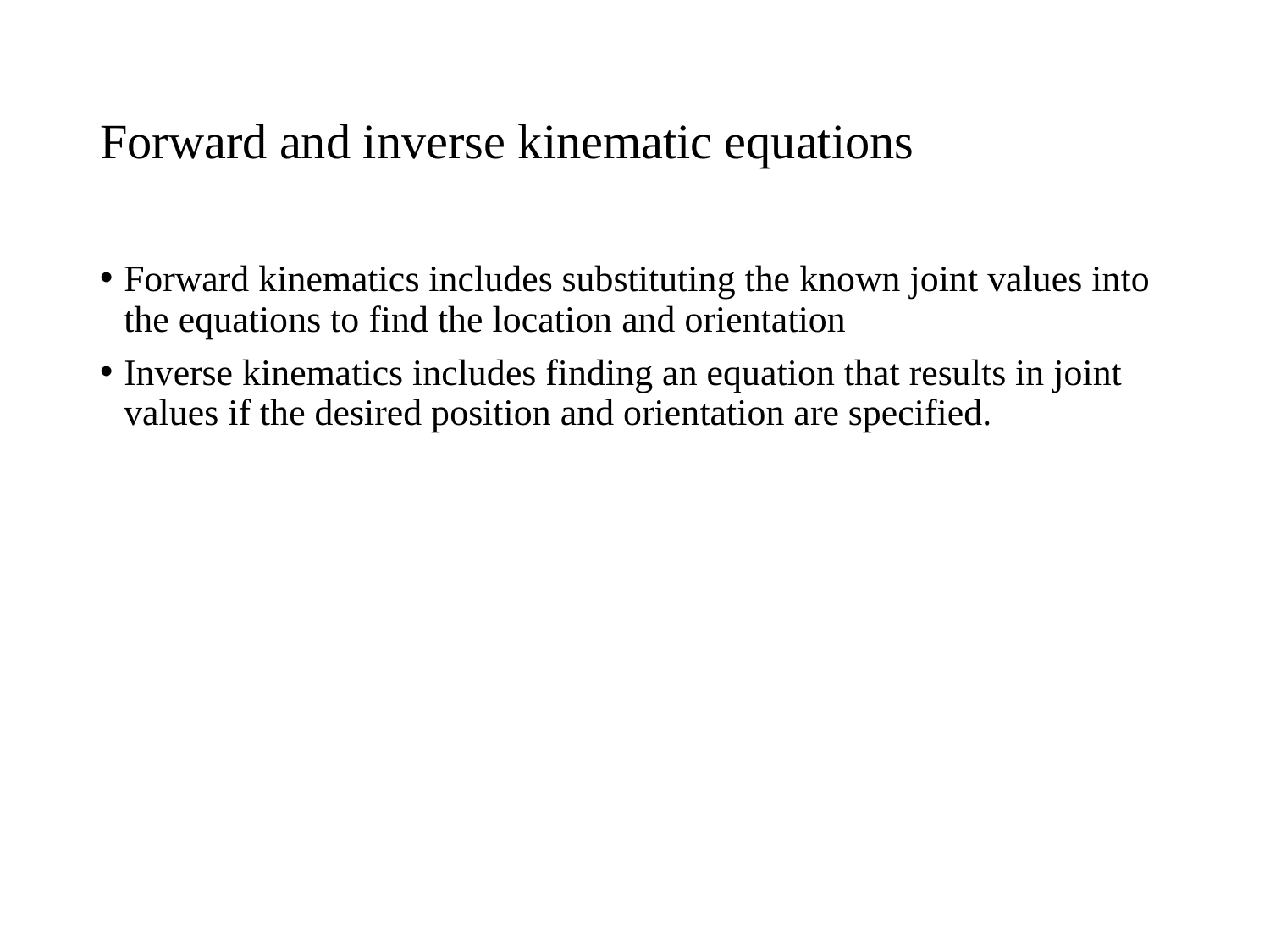

# Forward and inverse kinematic equations
Forward kinematics includes substituting the known joint values into the equations to find the location and orientation
Inverse kinematics includes finding an equation that results in joint values if the desired position and orientation are specified.